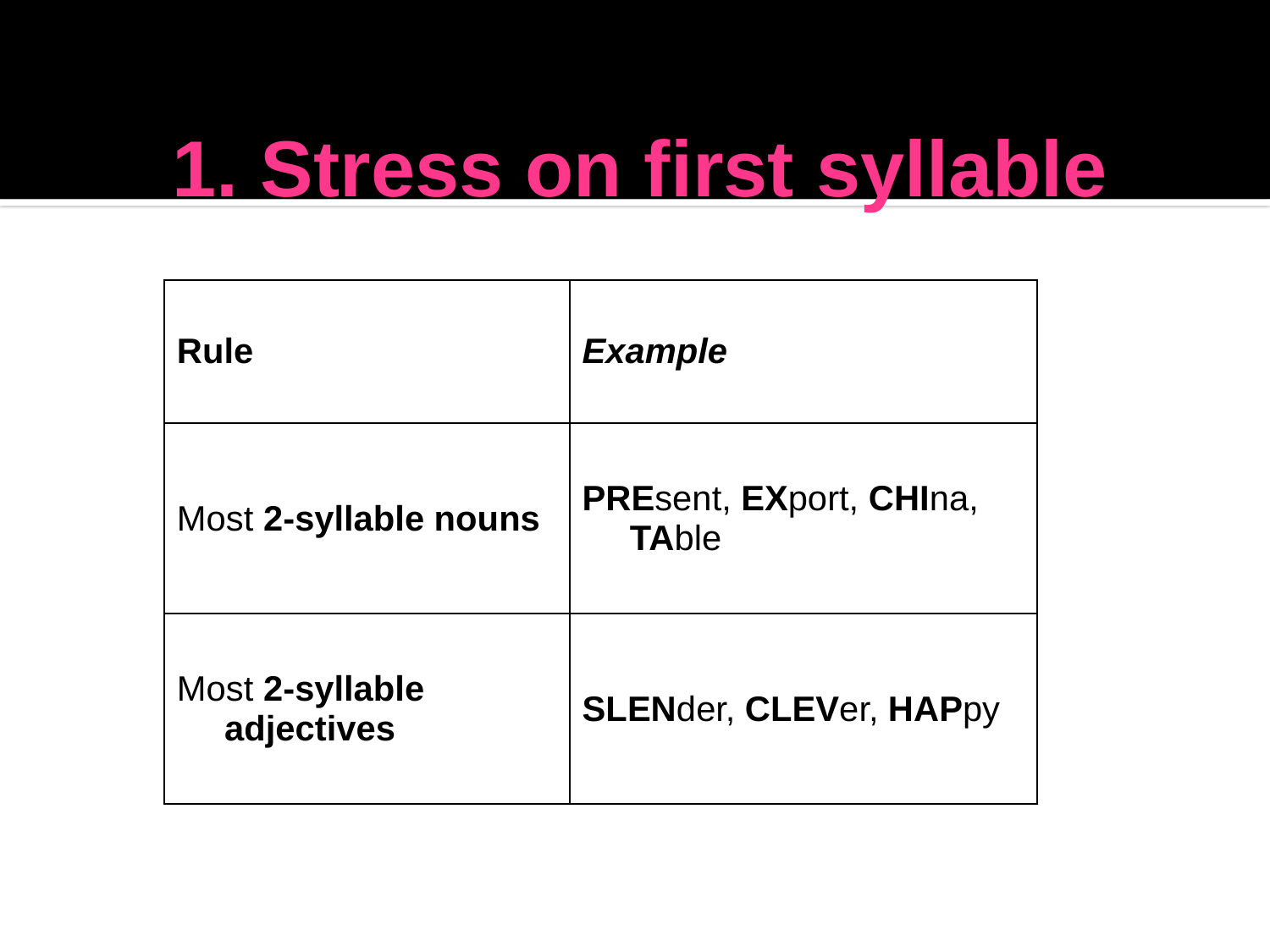

# 1. Stress on first syllable
| Rule | Example |
| --- | --- |
| Most 2-syllable nouns | PREsent, EXport, CHIna, TAble |
| Most 2-syllable adjectives | SLENder, CLEVer, HAPpy |